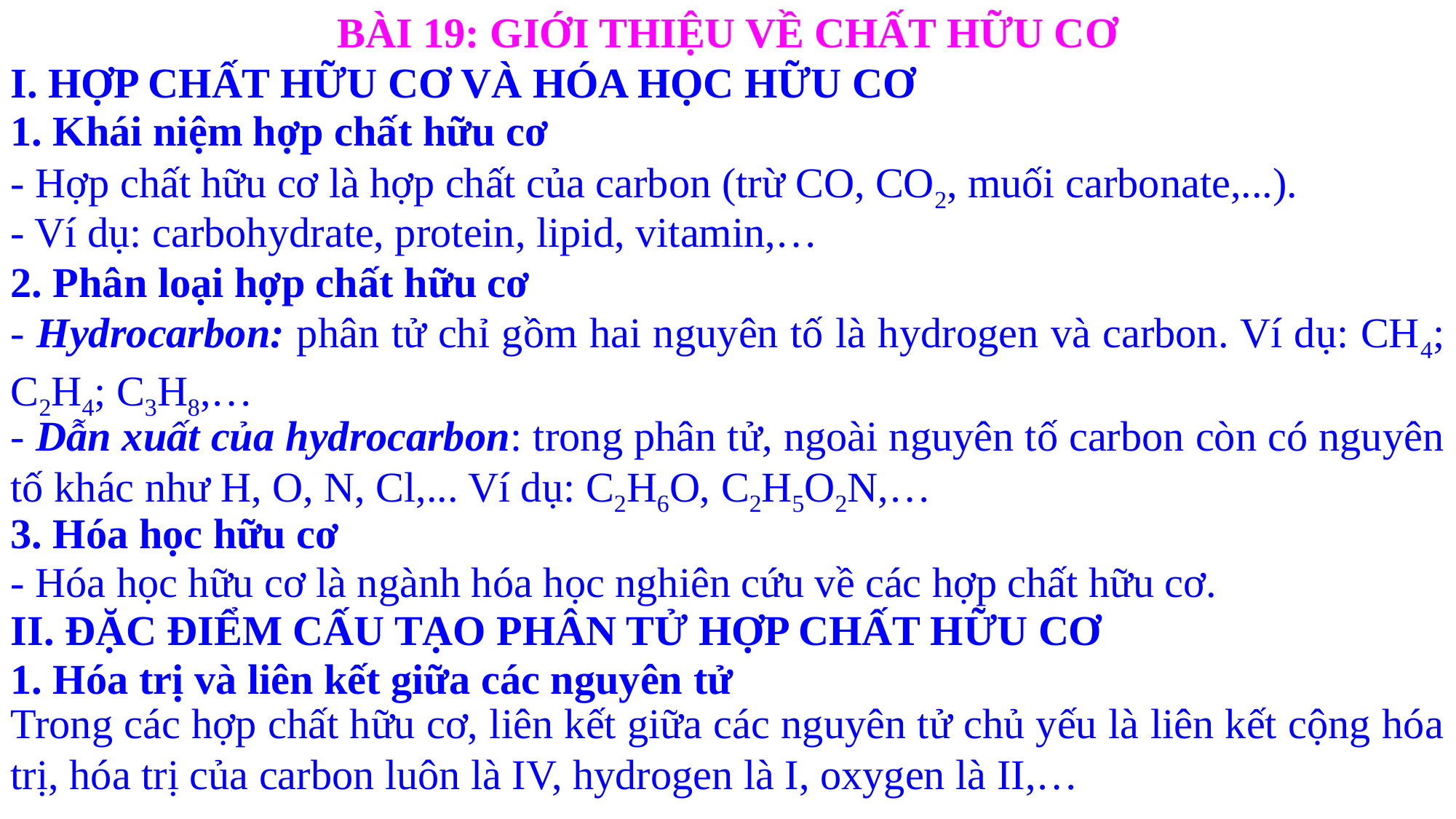

BÀI 19: GIỚI THIỆU VỀ CHẤT HỮU CƠ

I. HỢP CHẤT HỮU CƠ VÀ HÓA HỌC HỮU CƠ
1. Khái niệm hợp chất hữu cơ

- Hợp chất hữu cơ là hợp chất của carbon (trừ CO, CO2, muối carbonate,...).
- Ví dụ: carbohydrate, protein, lipid, vitamin,…
2. Phân loại hợp chất hữu cơ
- Hydrocarbon: phân tử chỉ gồm hai nguyên tố là hydrogen và carbon. Ví dụ: CH4; C2H4; C3H8,…
- Dẫn xuất của hydrocarbon: trong phân tử, ngoài nguyên tố carbon còn có nguyên tố khác như H, O, N, Cl,... Ví dụ: C2H6O, C2H5O2N,…
3. Hóa học hữu cơ
- Hóa học hữu cơ là ngành hóa học nghiên cứu về các hợp chất hữu cơ.
II. ĐẶC ĐIỂM CẤU TẠO PHÂN TỬ HỢP CHẤT HỮU CƠ
1. Hóa trị và liên kết giữa các nguyên tử
Trong các hợp chất hữu cơ, liên kết giữa các nguyên tử chủ yếu là liên kết cộng hóa trị, hóa trị của carbon luôn là IV, hydrogen là I, oxygen là II,…